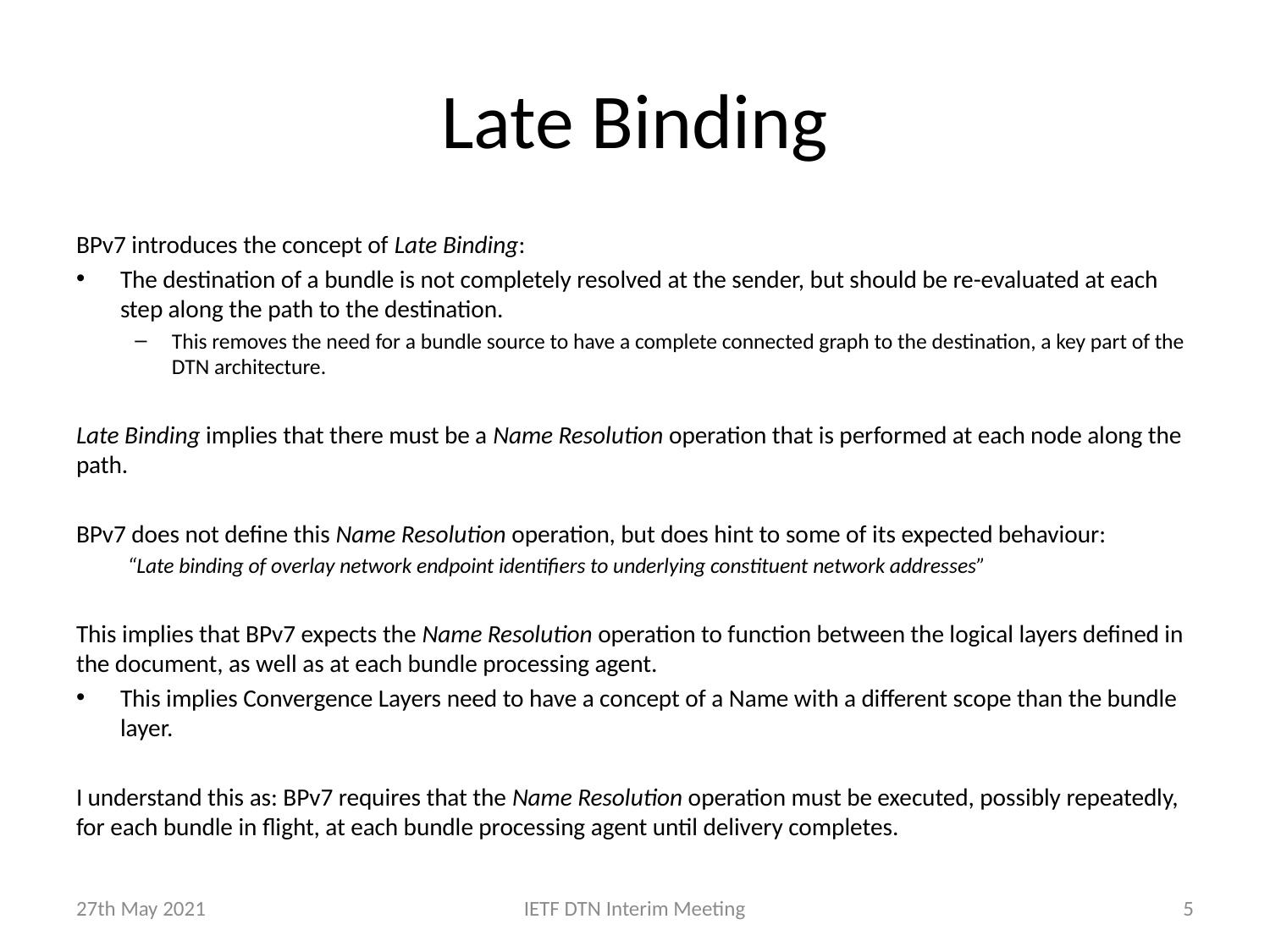

# Late Binding
BPv7 introduces the concept of Late Binding:
The destination of a bundle is not completely resolved at the sender, but should be re-evaluated at each step along the path to the destination.
This removes the need for a bundle source to have a complete connected graph to the destination, a key part of the DTN architecture.

Late Binding implies that there must be a Name Resolution operation that is performed at each node along the path.

BPv7 does not define this Name Resolution operation, but does hint to some of its expected behaviour:
“Late binding of overlay network endpoint identifiers to underlying constituent network addresses”

This implies that BPv7 expects the Name Resolution operation to function between the logical layers defined in the document, as well as at each bundle processing agent.
This implies Convergence Layers need to have a concept of a Name with a different scope than the bundle layer.

I understand this as: BPv7 requires that the Name Resolution operation must be executed, possibly repeatedly, for each bundle in flight, at each bundle processing agent until delivery completes.
27th May 2021
IETF DTN Interim Meeting
5